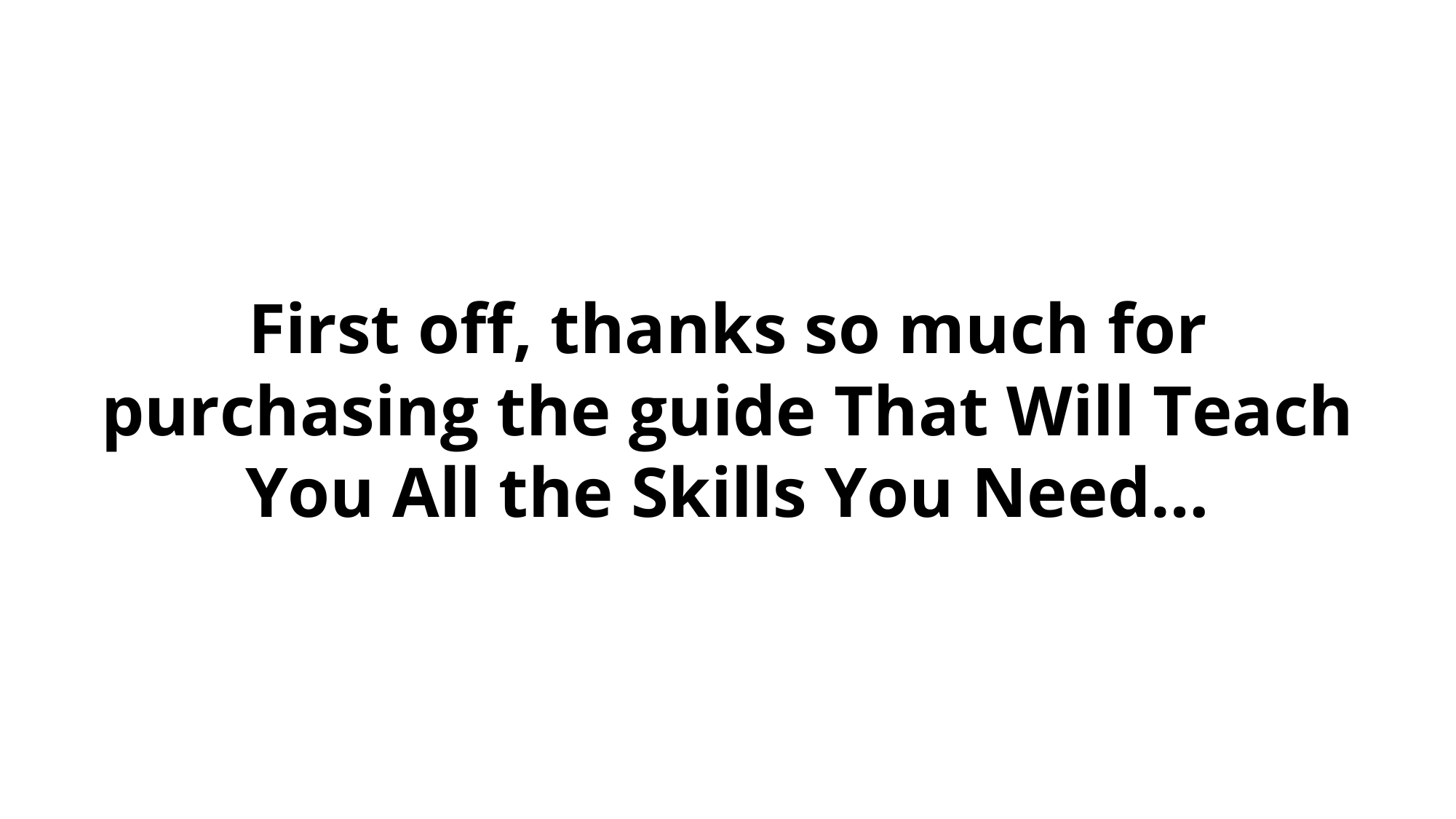

First off, thanks so much for purchasing the guide That Will Teach You All the Skills You Need…